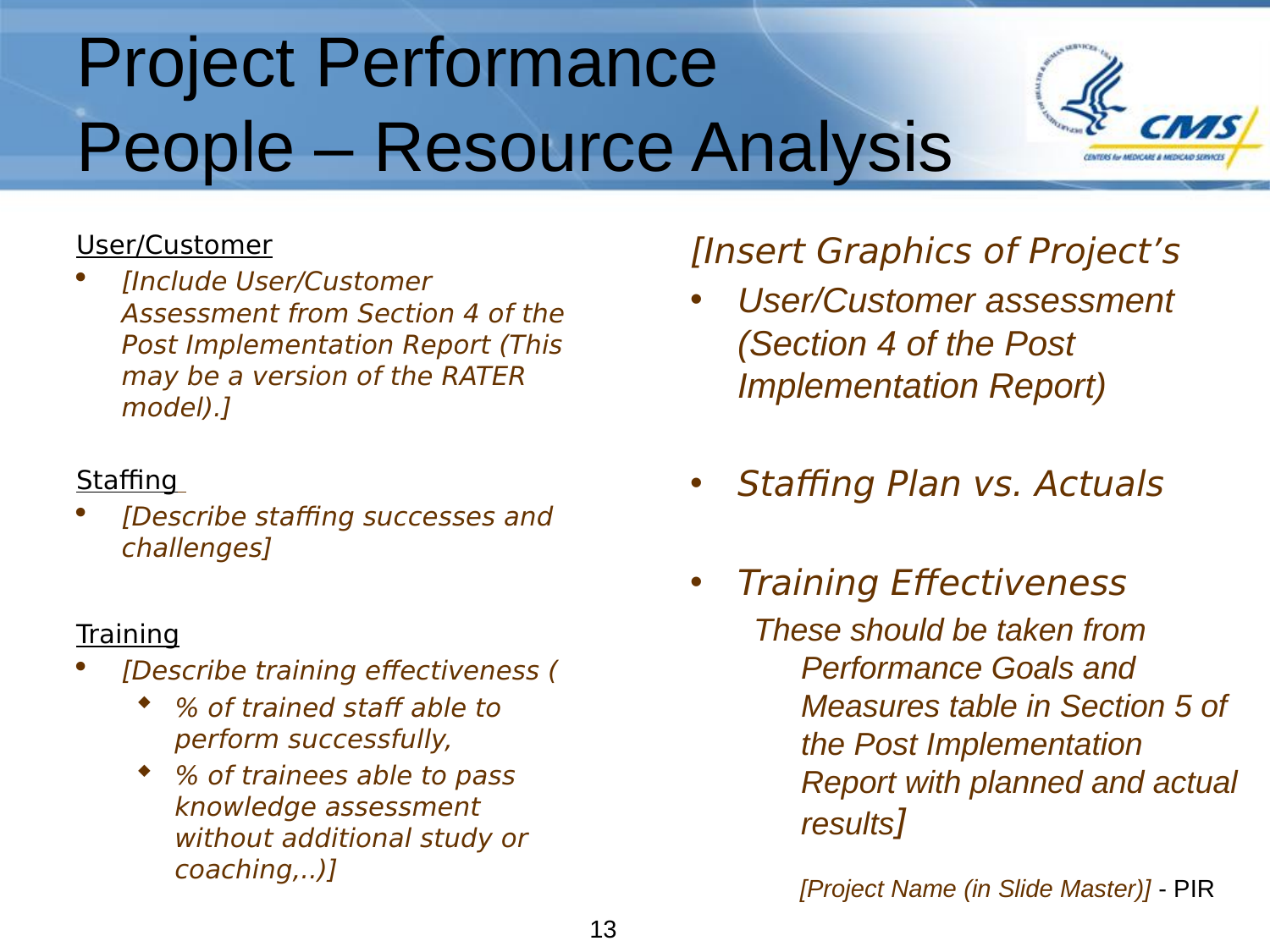

# Project Performance People – Resource Analysis
User/Customer
[Include User/Customer Assessment from Section 4 of the Post Implementation Report (This may be a version of the RATER model).]

Staffing
[Describe staffing successes and challenges]

Training
[Describe training effectiveness (
% of trained staff able to perform successfully,
% of trainees able to pass knowledge assessment without additional study or coaching,..)]

[Insert Graphics of Project’s
User/Customer assessment (Section 4 of the Post Implementation Report)

Staffing Plan vs. Actuals

Training Effectiveness
These should be taken from Performance Goals and Measures table in Section 5 of the Post Implementation Report with planned and actual results]
[Project Name (in Slide Master)] - PIR
13